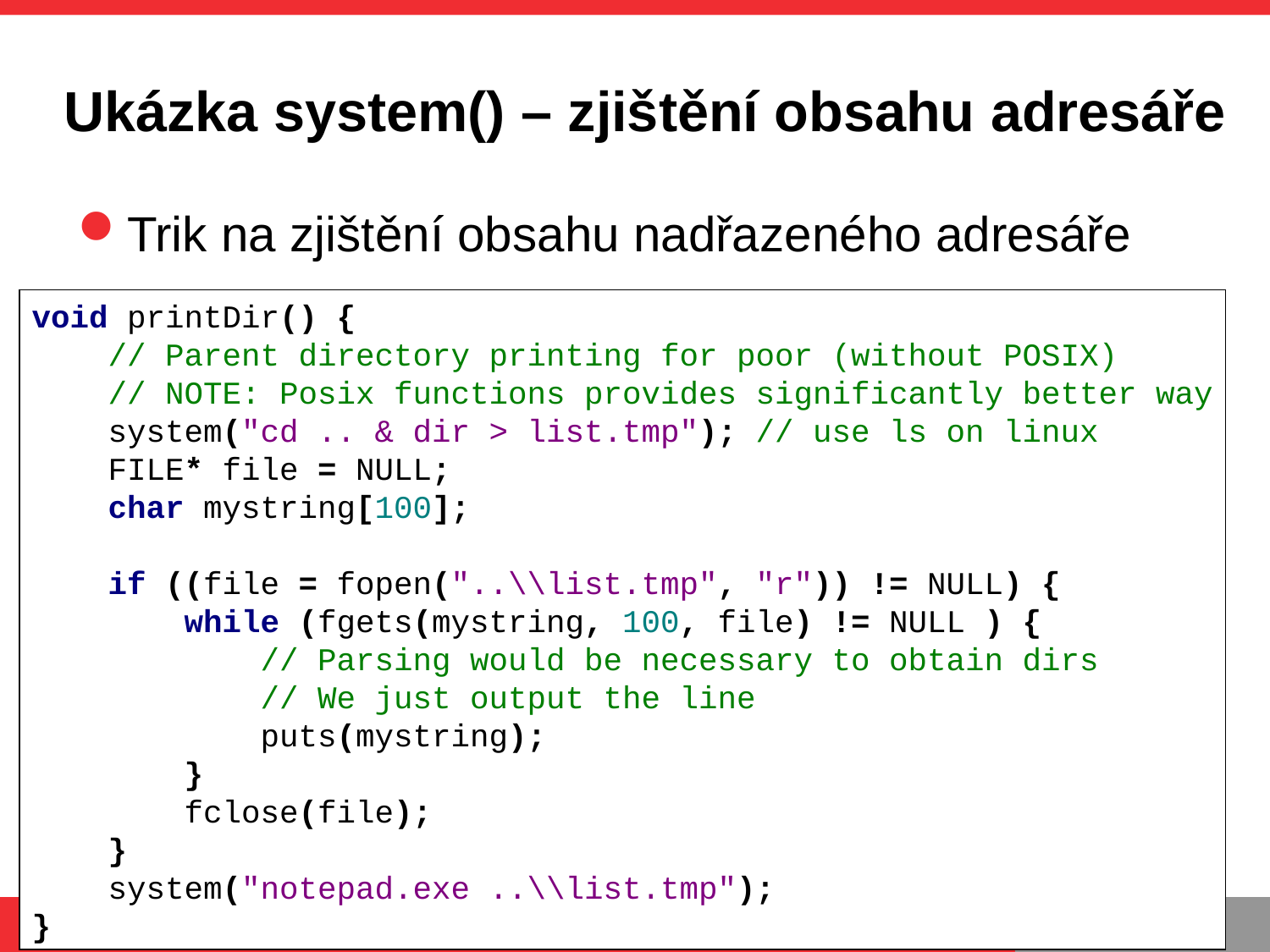

# Ukázka system() – zjištění obsahu adresáře
Trik na zjištění obsahu nadřazeného adresáře
void printDir() {
    // Parent directory printing for poor (without POSIX)
    // NOTE: Posix functions provides significantly better way
    system("cd .. & dir > list.tmp"); // use ls on linux
    FILE* file = NULL;
    char mystring[100];

    if ((file = fopen("..\\list.tmp", "r")) != NULL) {
        while (fgets(mystring, 100, file) != NULL ) {
            // Parsing would be necessary to obtain dirs
            // We just output the line
            puts(mystring);
        }
        fclose(file);
    }
    system("notepad.exe ..\\list.tmp");
}
Úvod do C, 25.4.2016